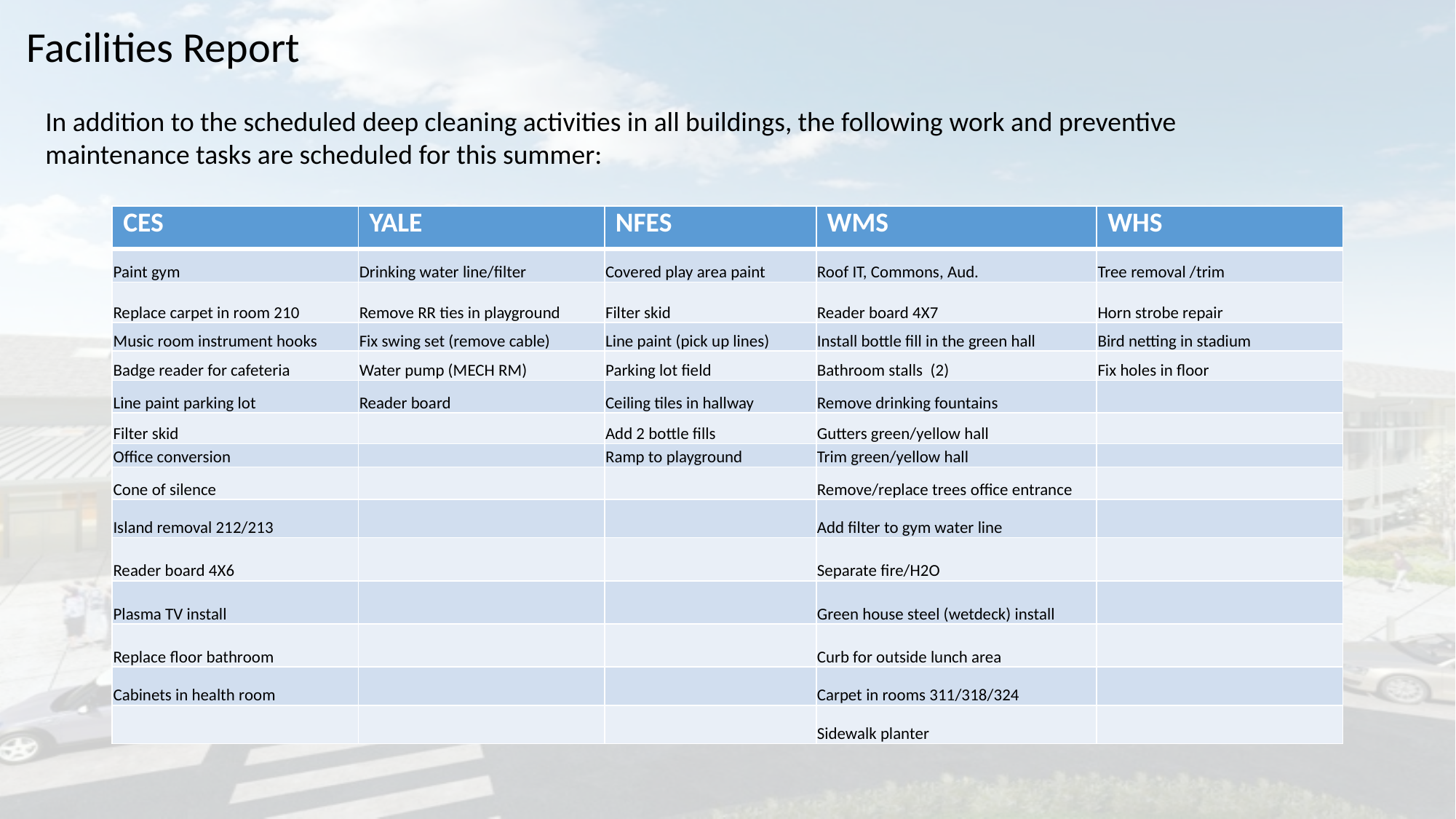

# Facilities Report
In addition to the scheduled deep cleaning activities in all buildings, the following work and preventive maintenance tasks are scheduled for this summer:
| CES | YALE | NFES | WMS | WHS |
| --- | --- | --- | --- | --- |
| Paint gym | Drinking water line/filter | Covered play area paint | Roof IT, Commons, Aud. | Tree removal /trim |
| Replace carpet in room 210 | Remove RR ties in playground | Filter skid | Reader board 4X7 | Horn strobe repair |
| Music room instrument hooks | Fix swing set (remove cable) | Line paint (pick up lines) | Install bottle fill in the green hall | Bird netting in stadium |
| Badge reader for cafeteria | Water pump (MECH RM) | Parking lot field | Bathroom stalls (2) | Fix holes in floor |
| Line paint parking lot | Reader board | Ceiling tiles in hallway | Remove drinking fountains |  |
| Filter skid |  | Add 2 bottle fills | Gutters green/yellow hall |  |
| Office conversion |  | Ramp to playground | Trim green/yellow hall |  |
| Cone of silence |  |  | Remove/replace trees office entrance |  |
| Island removal 212/213 |  |  | Add filter to gym water line |  |
| Reader board 4X6 |  |  | Separate fire/H2O |  |
| Plasma TV install |  |  | Green house steel (wetdeck) install |  |
| Replace floor bathroom |  |  | Curb for outside lunch area |  |
| Cabinets in health room |  |  | Carpet in rooms 311/318/324 |  |
|  |  |  | Sidewalk planter |  |